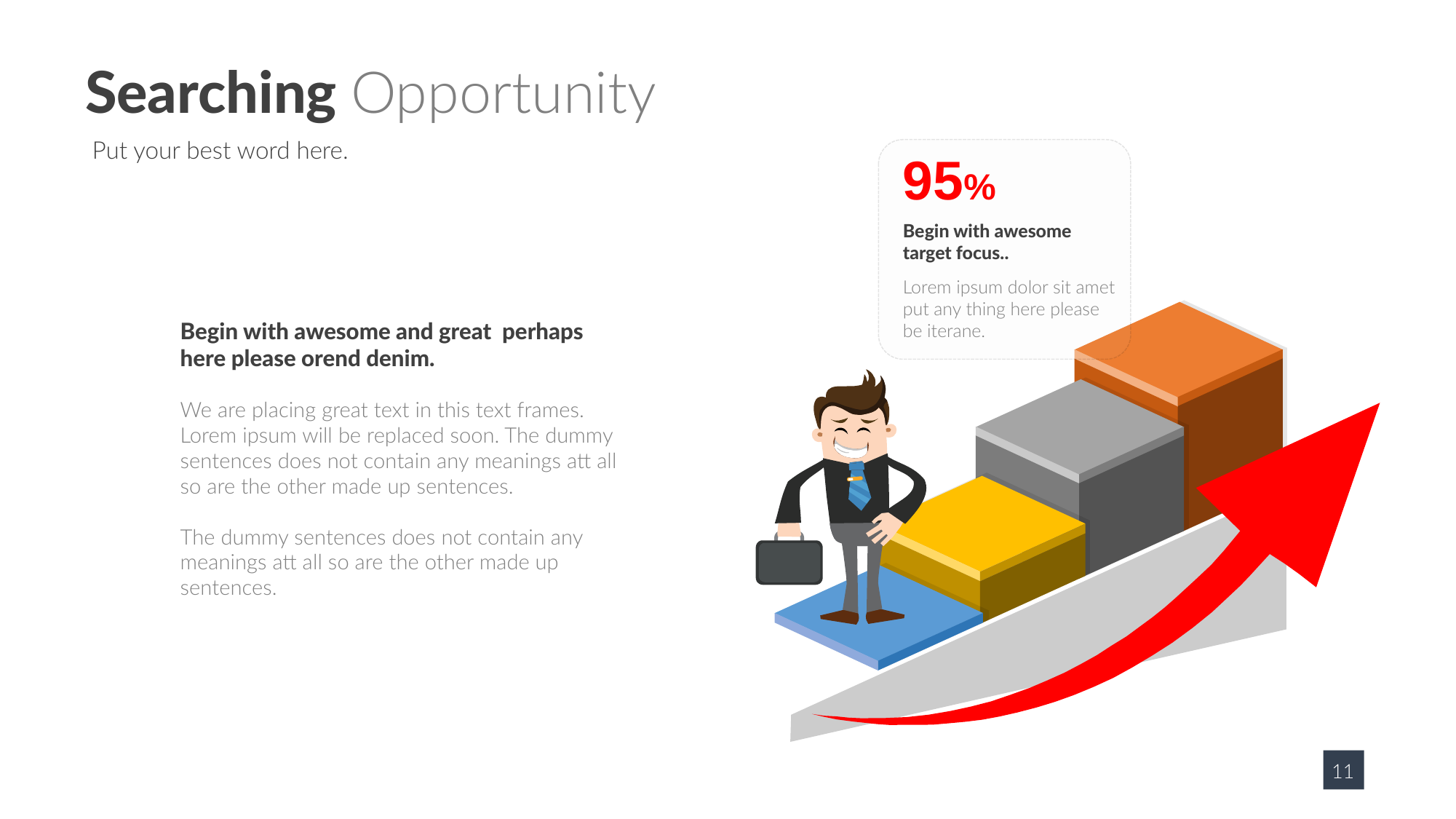

Searching Opportunity
Put your best word here.

95%
Begin with awesome target focus..
Lorem ipsum dolor sit amet put any thing here please be iterane.

Begin with awesome and great  perhaps here please orend denim.

We are placing great text in this text frames. Lorem ipsum will be replaced soon. The dummy sentences does not contain any meanings att all so are the other made up sentences.

The dummy sentences does not contain any meanings att all so are the other made up sentences.

11